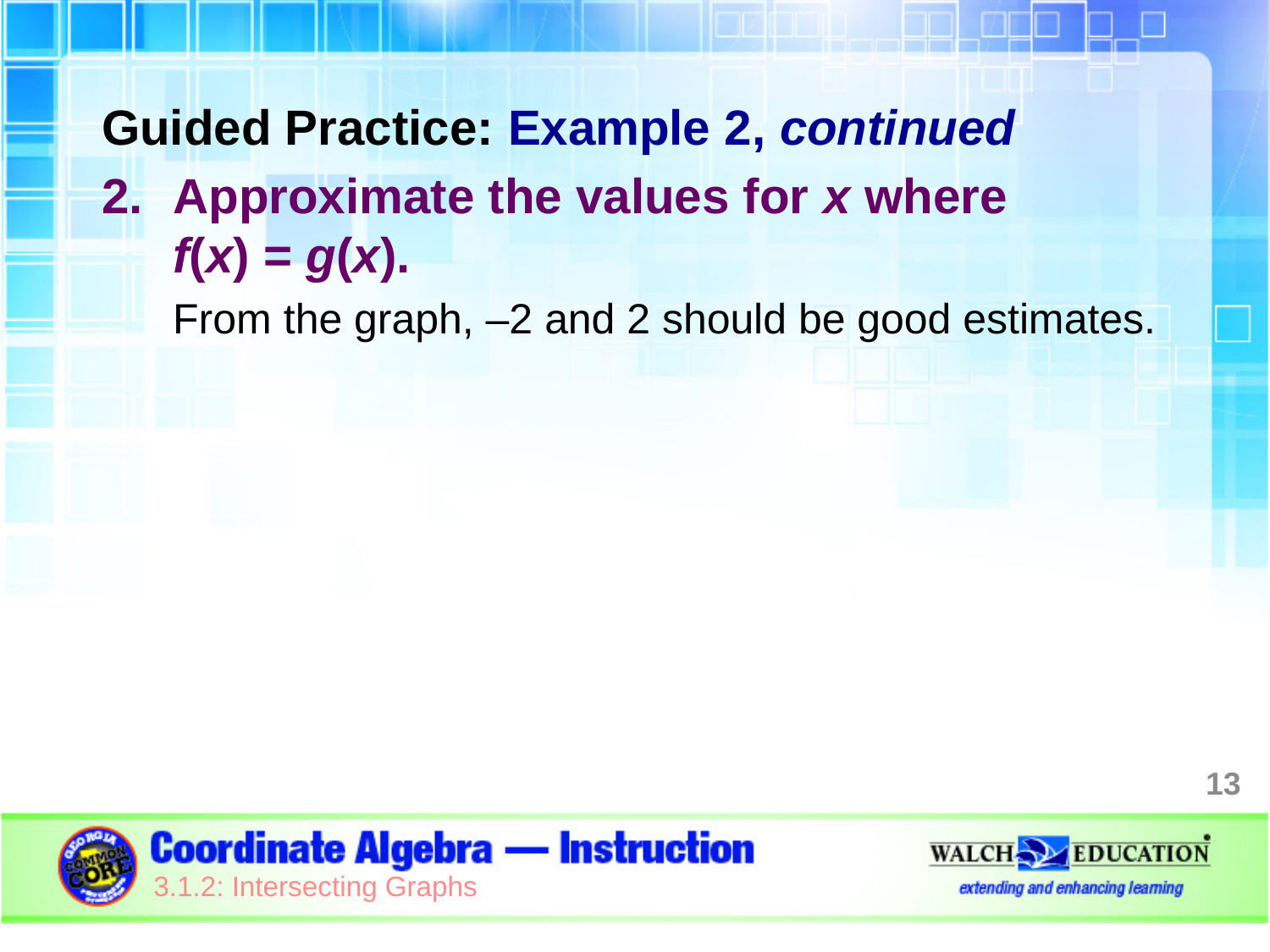

Guided Practice: Example 2, continued
Approximate the values for x where
f(x) = g(x).
From the graph, –2 and 2 should be good estimates.
13
3.1.2: Intersecting Graphs